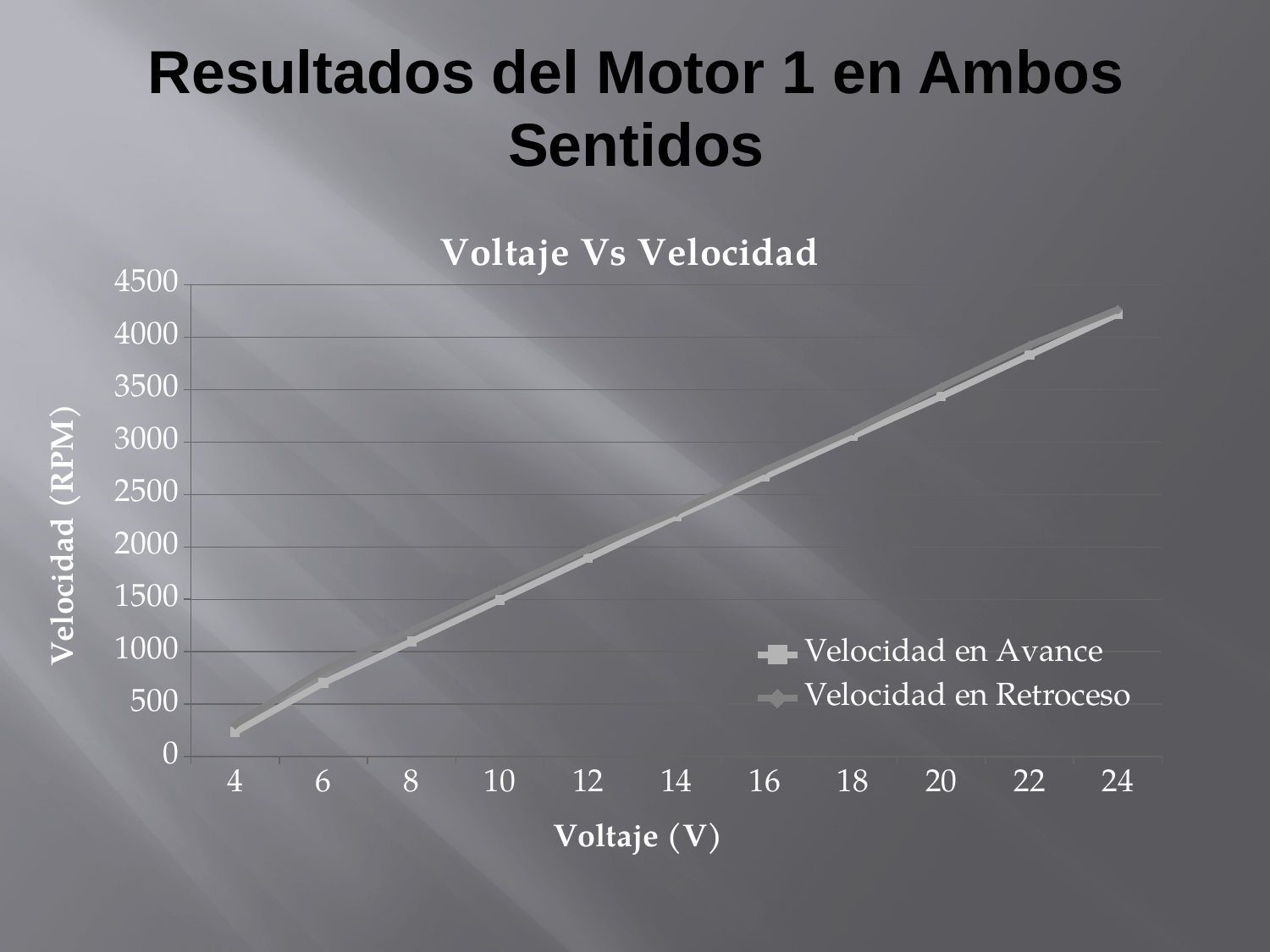

# Resultados del Motor 1 en Ambos Sentidos

### Chart: Voltaje Vs Velocidad

| Category | Velocidad en Avance  | Velocidad en Retroceso |
|---|---|---|
| 4 | 235.6 | 305.2 |
| 6 | 703.1 | 829.2 |
| 8 | 1099.0 | 1204.0 |
| 10 | 1495.0 | 1594.0 |
| 12 | 1892.0 | 1978.0 |
| 14 | 2291.0 | 2334.0 |
| 16 | 2672.0 | 2731.0 |
| 18 | 3057.0 | 3109.0 |
| 20 | 3435.0 | 3527.0 |
| 22 | 3830.0 | 3924.0 |
| 24 | 4220.0 | 4265.0 |